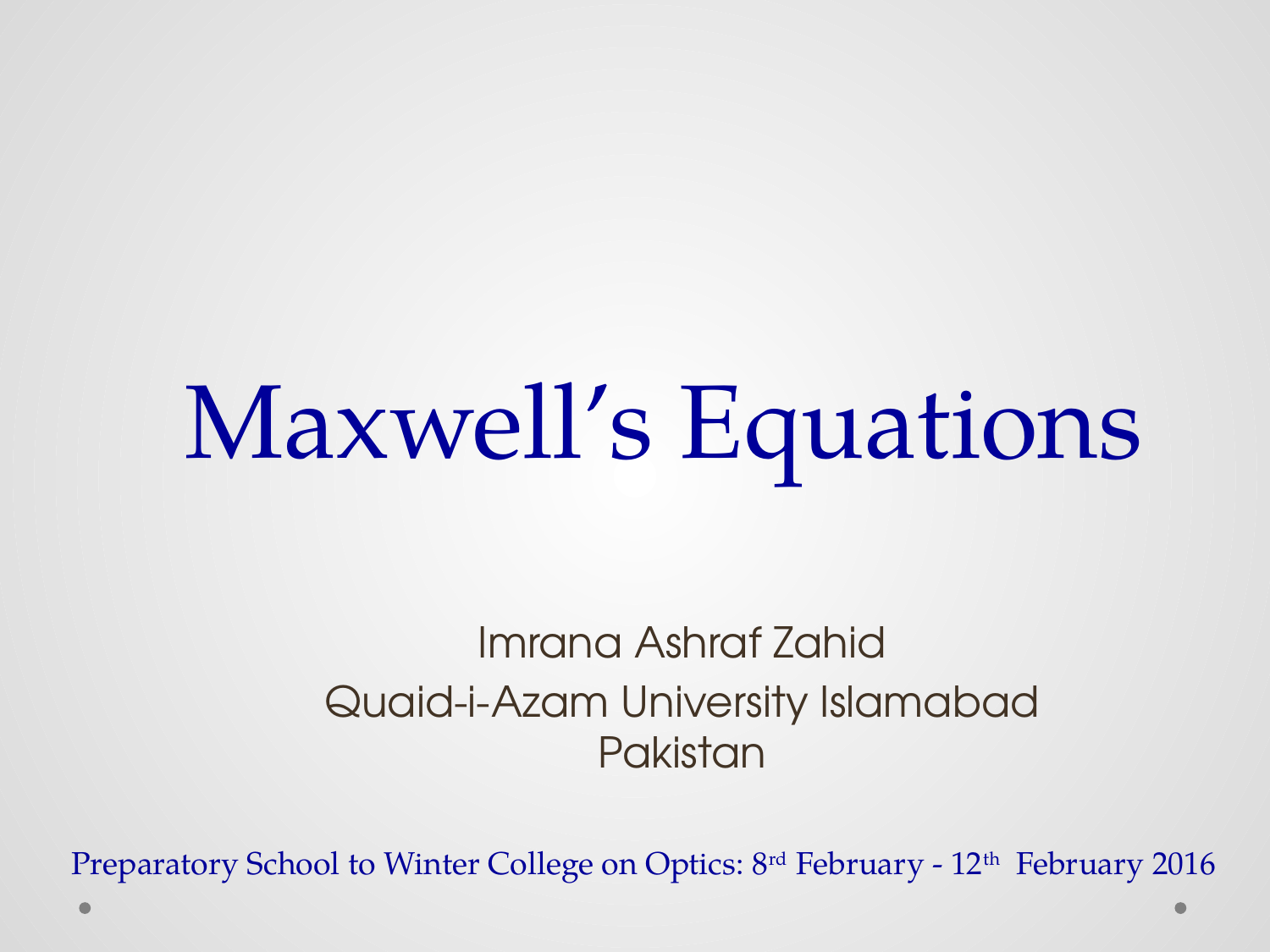

# Maxwell’s Equations
Imrana Ashraf Zahid
Quaid-i-Azam University Islamabad Pakistan

Preparatory School to Winter College on Optics: 8rd  February - 12th  February 2016